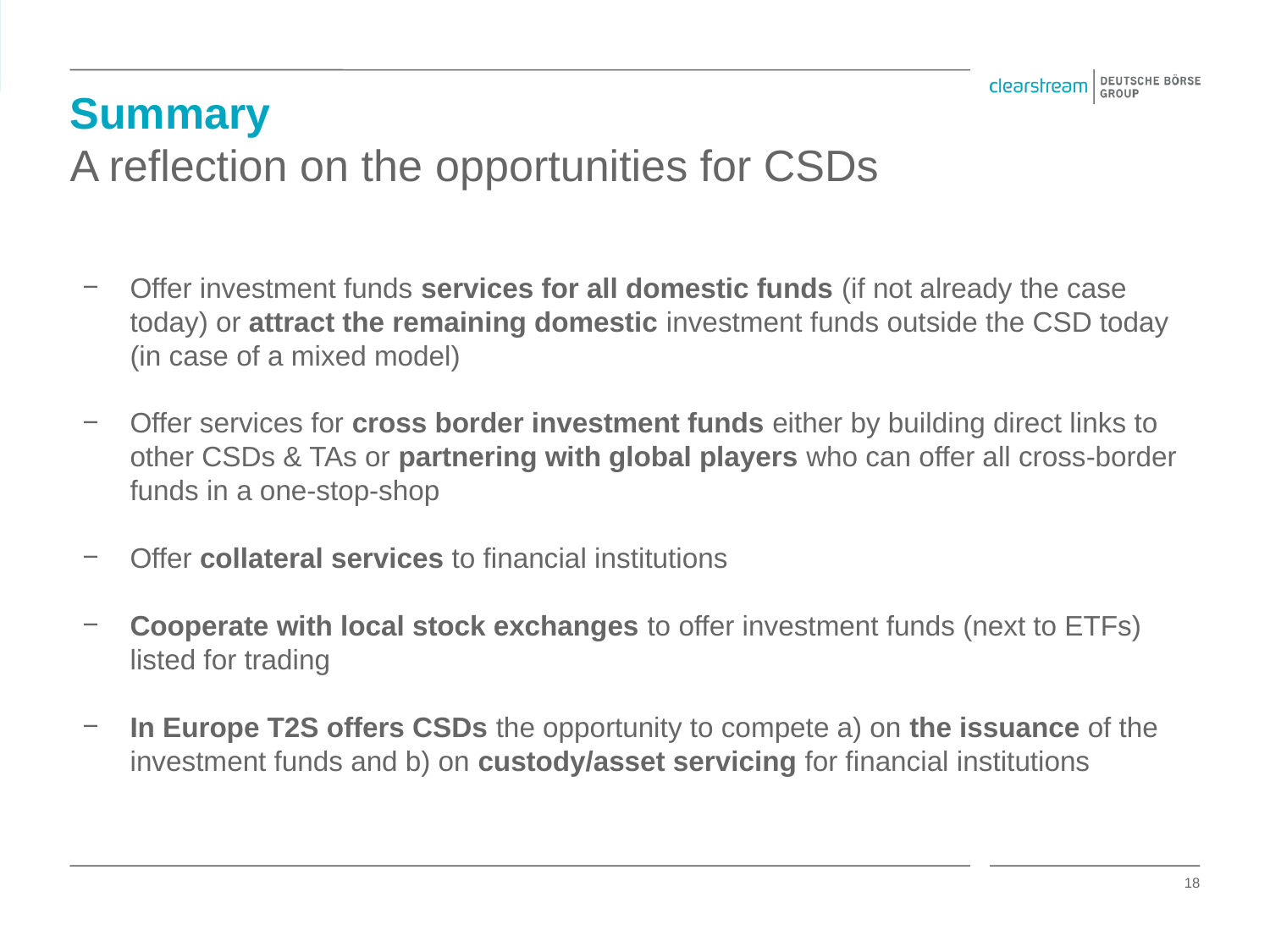

# Summary A reflection on the opportunities for CSDs

Offer investment funds services for all domestic funds (if not already the case today) or attract the remaining domestic investment funds outside the CSD today (in case of a mixed model)

Offer services for cross border investment funds either by building direct links to other CSDs & TAs or partnering with global players who can offer all cross-border funds in a one-stop-shop

Offer collateral services to financial institutions

Cooperate with local stock exchanges to offer investment funds (next to ETFs) listed for trading

In Europe T2S offers CSDs the opportunity to compete a) on the issuance of the investment funds and b) on custody/asset servicing for financial institutions
18